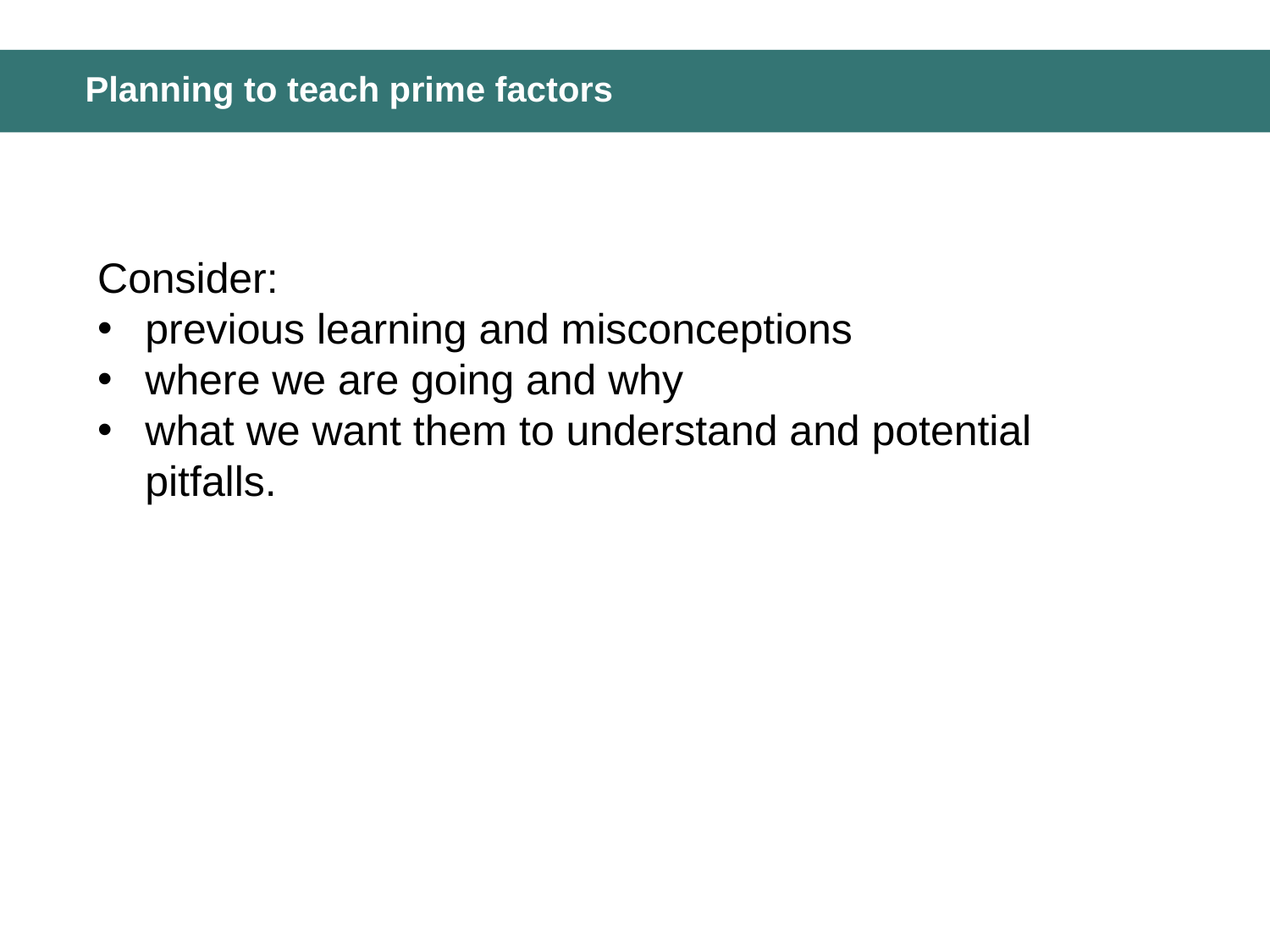

# Planning to teach prime factors
Consider:
previous learning and misconceptions
where we are going and why
what we want them to understand and potential pitfalls.